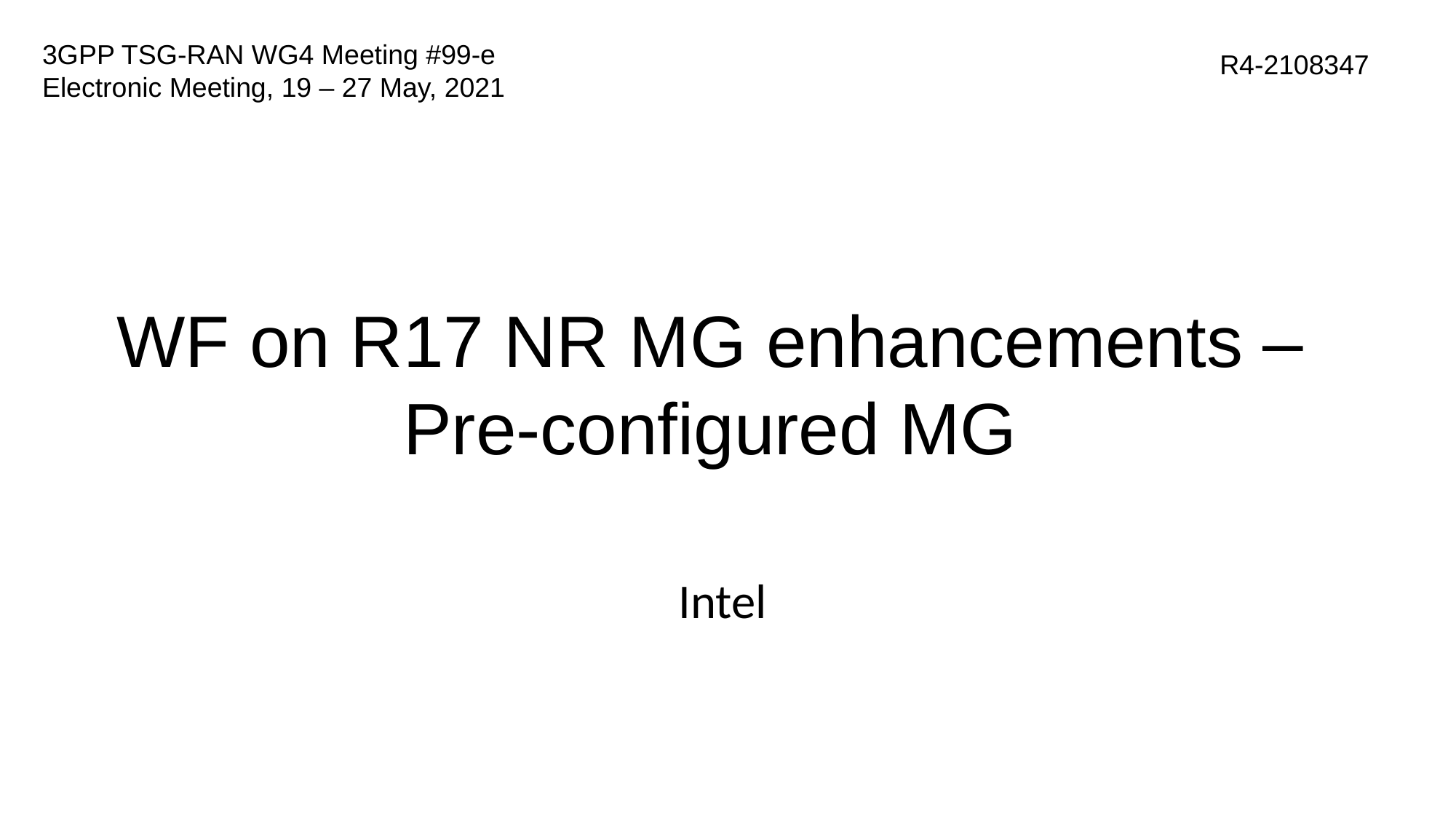

# 3GPP TSG-RAN WG4 Meeting #99-e Electronic Meeting, 19 – 27 May, 2021
R4-2108347
WF on R17 NR MG enhancements – Pre-configured MG
Intel